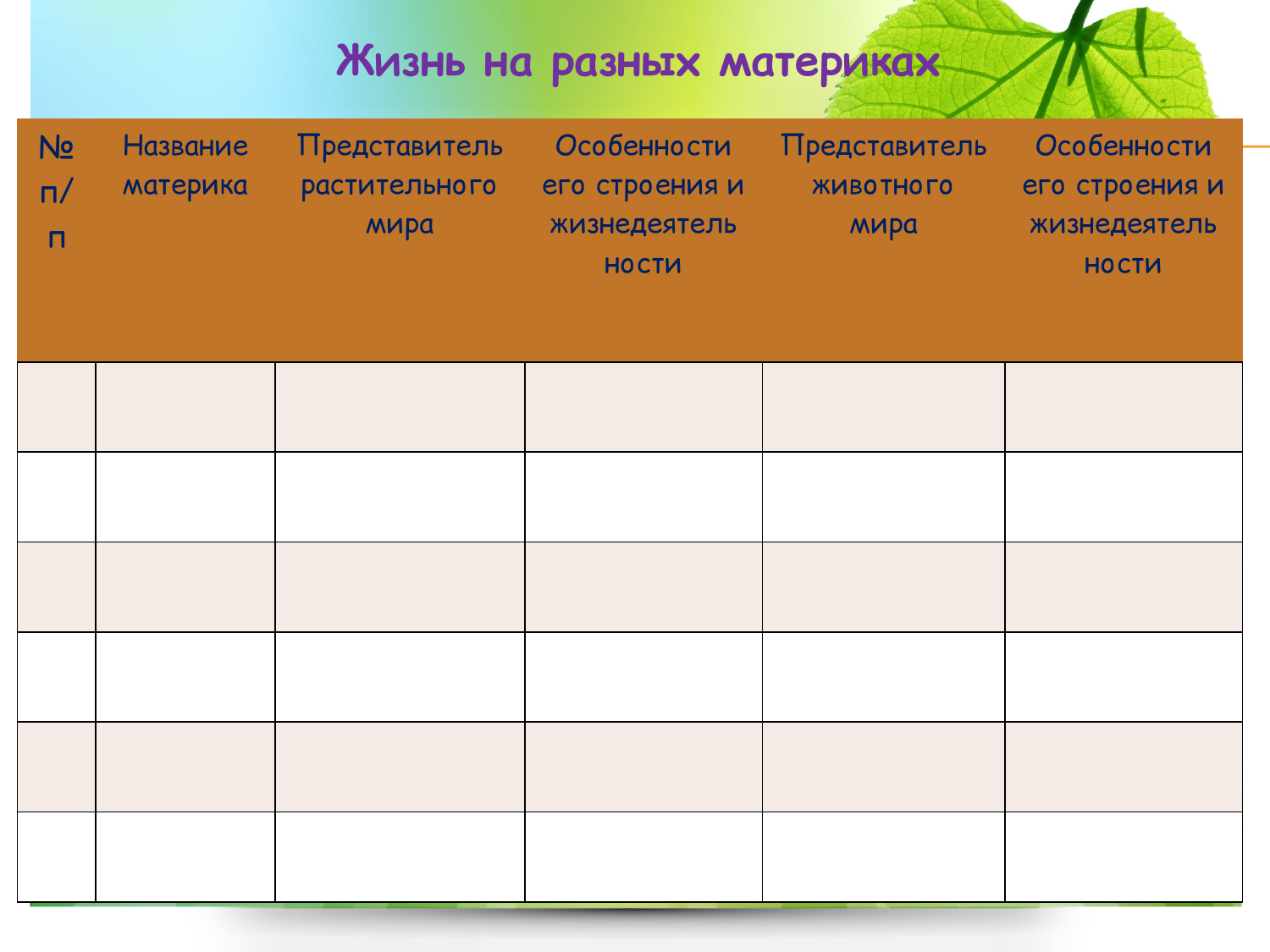

# Жизнь на разных материках
| № п/п | Название материка | Представитель растительного мира | Особенности его строения и жизнедеятель ности | Представитель животного мира | Особенности его строения и жизнедеятель ности |
| --- | --- | --- | --- | --- | --- |
|  |  |  |  |  |  |
|  |  |  |  |  |  |
|  |  |  |  |  |  |
|  |  |  |  |  |  |
|  |  |  |  |  |  |
|  |  |  |  |  |  |